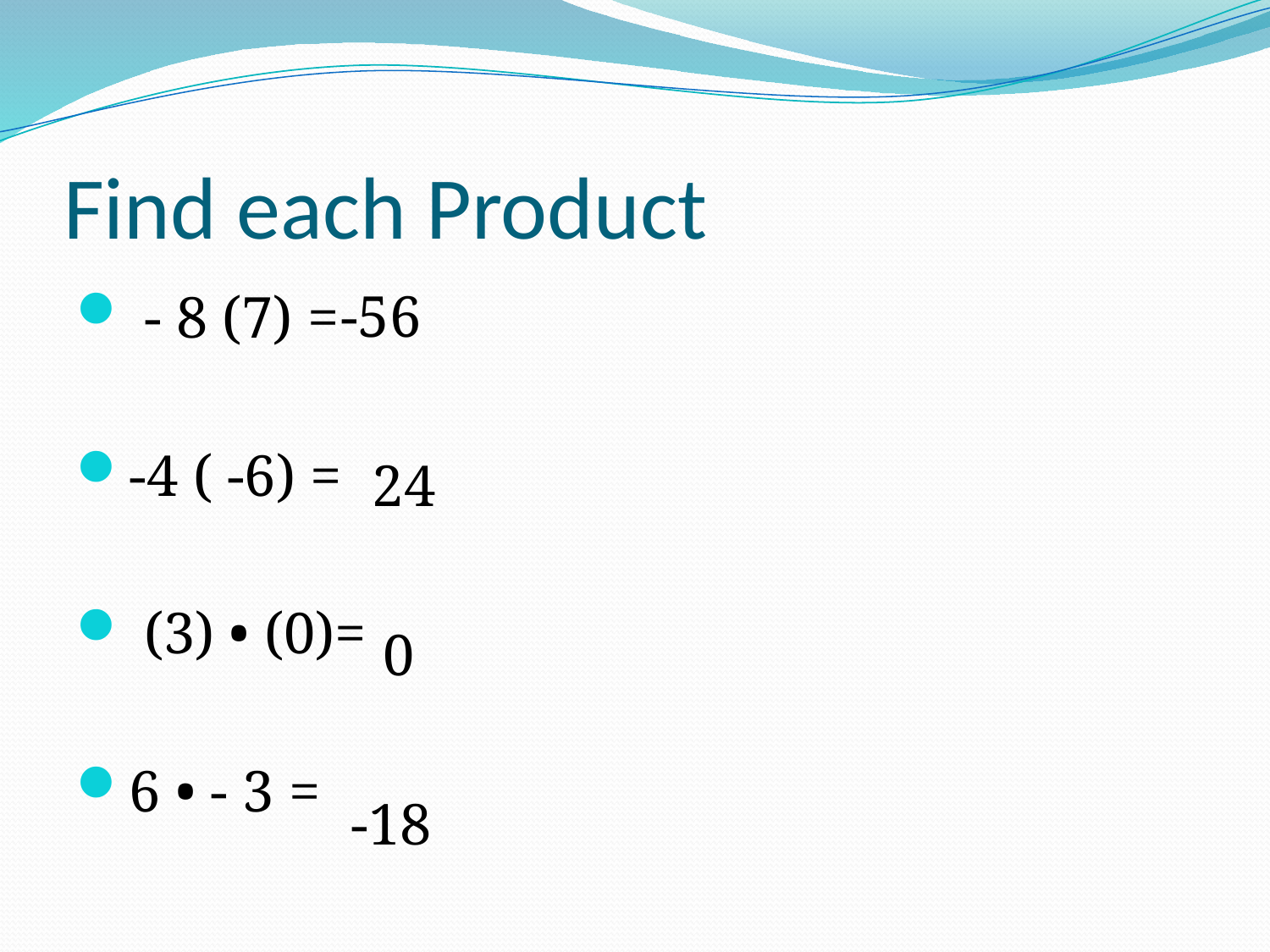

# Find each Product
 - 8 (7) =

-4 ( -6) =

 (3) • (0)=

6 • - 3 =
-56
24
0
-18